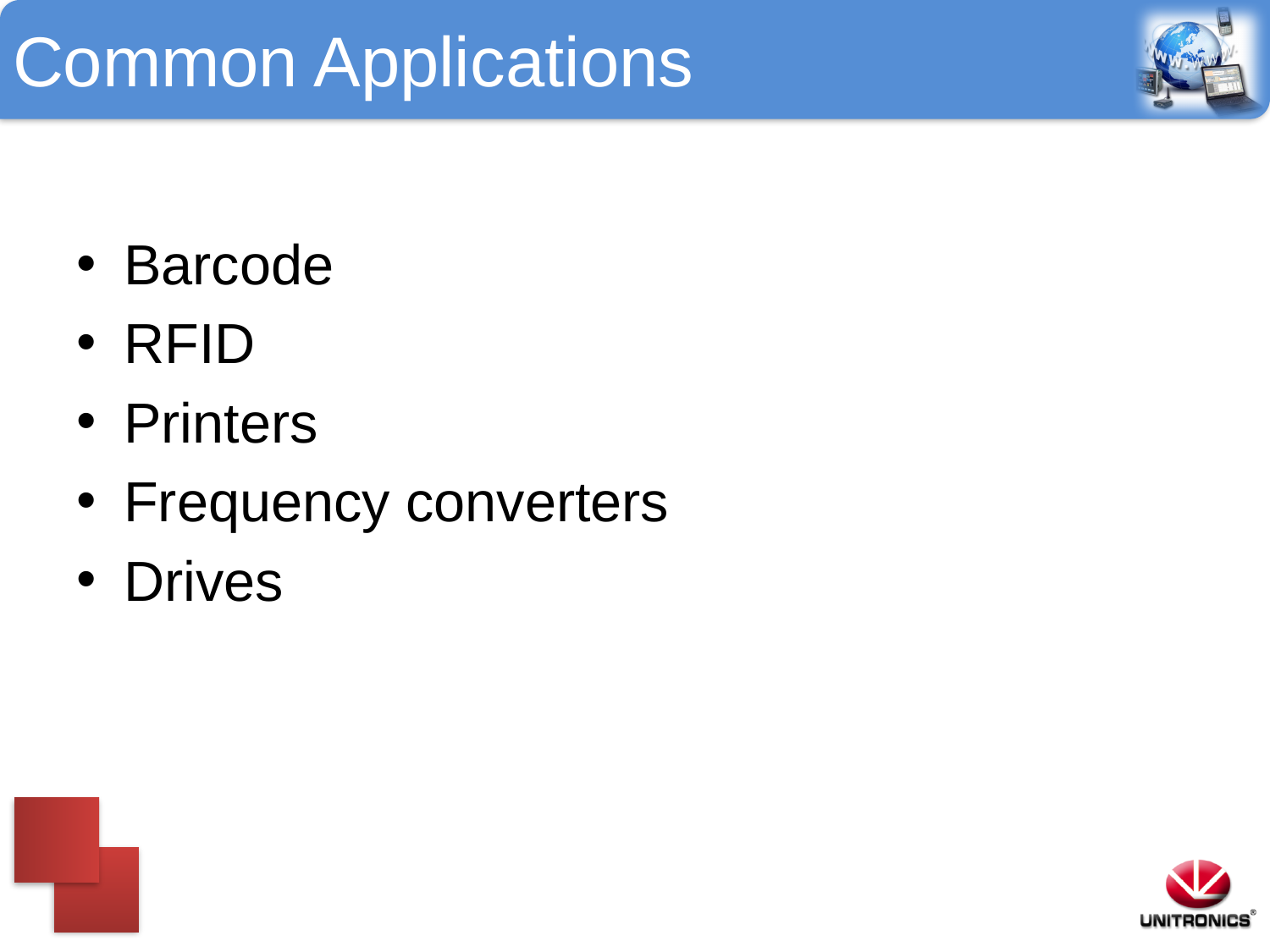

# Common Applications
Barcode
RFID
Printers
Frequency converters
Drives